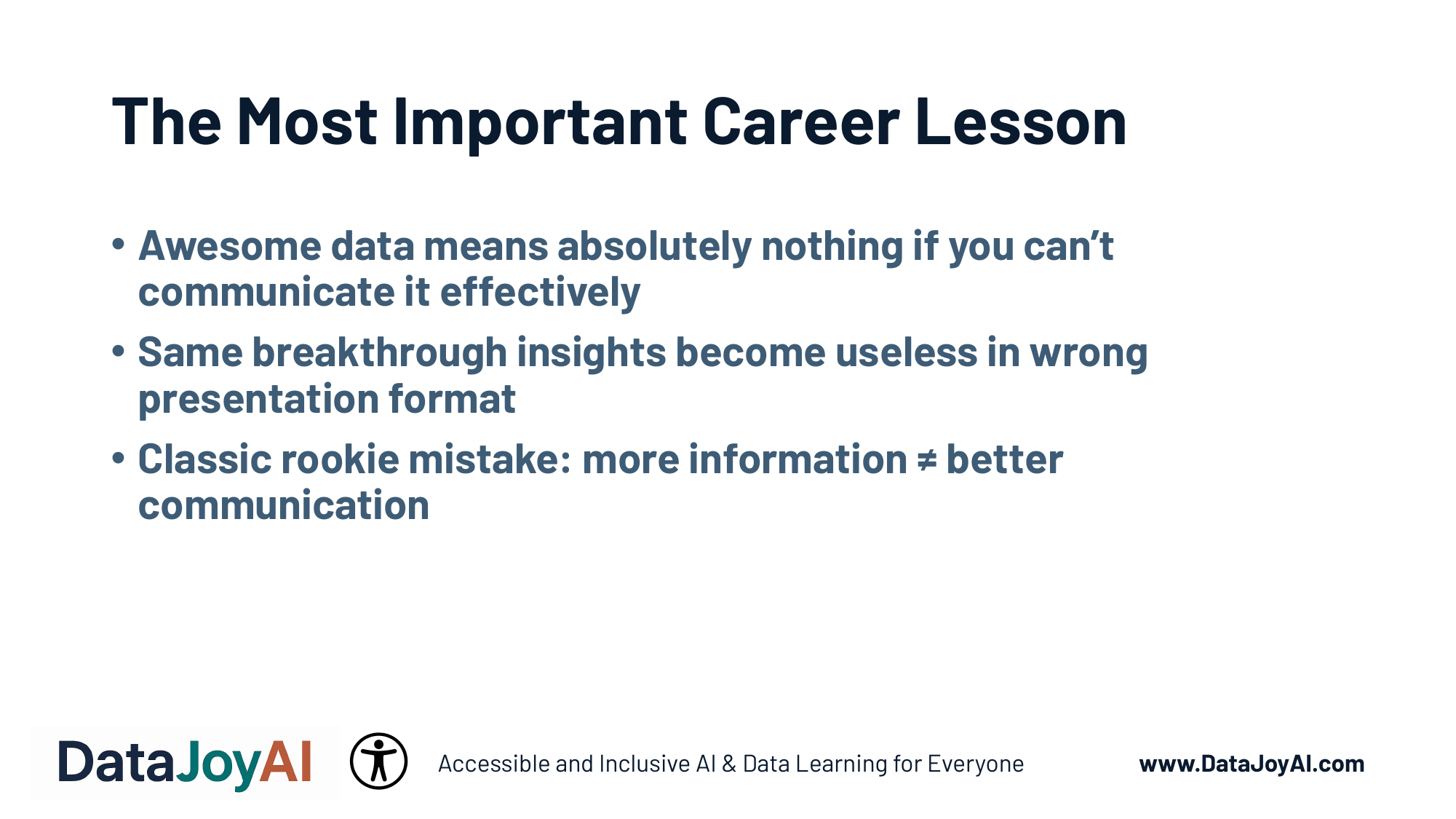

# The Most Important Career Lesson
Awesome data means absolutely nothing if you can’t communicate it effectively
Same breakthrough insights become useless in wrong presentation format
Classic rookie mistake: more information ≠ better communication